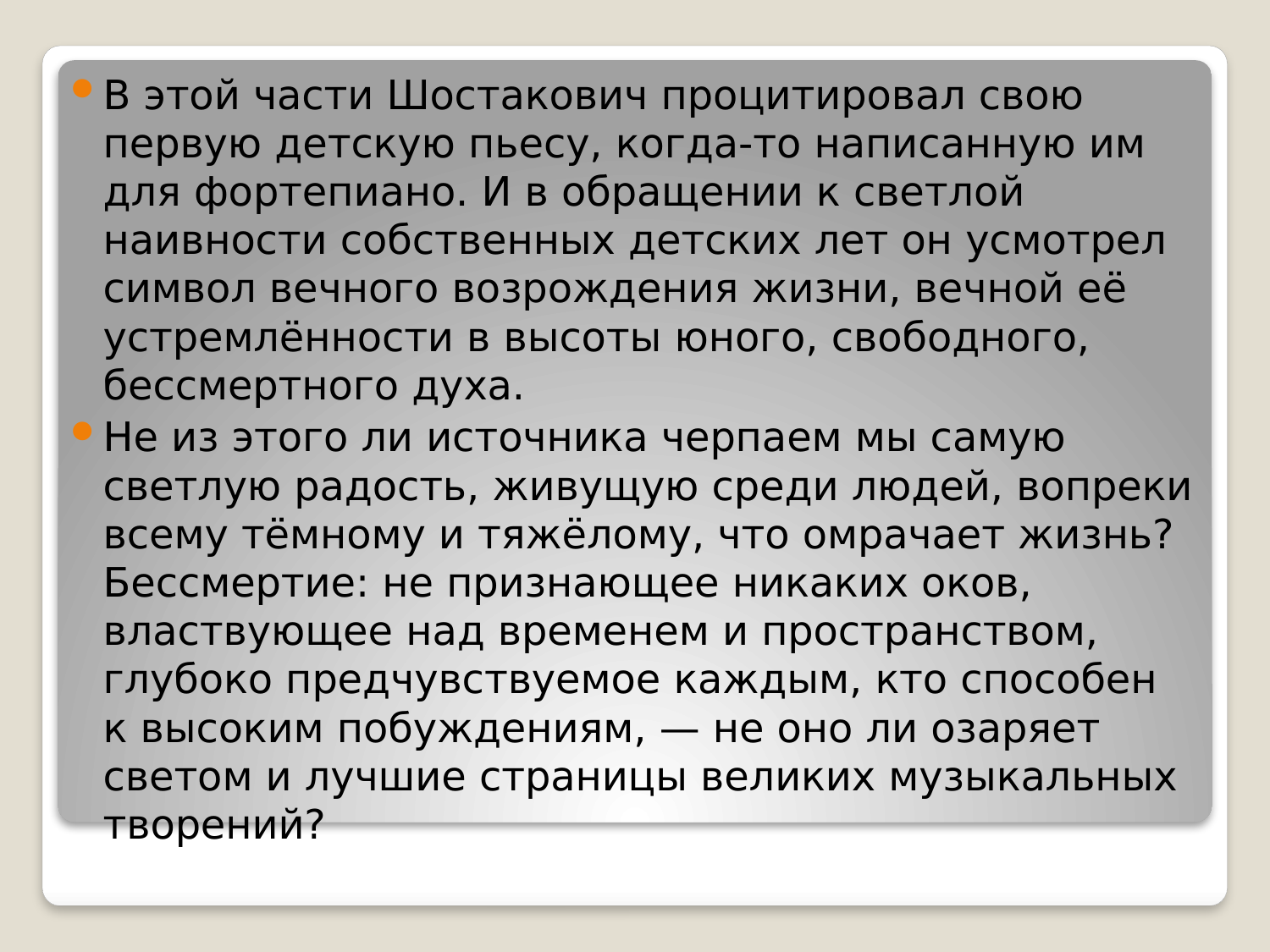

В этой части Шостакович процитировал свою первую детскую пьесу, когда-то написанную им для фортепиано. И в обращении к светлой наивности собственных детских лет он усмотрел символ вечного возрождения жизни, вечной её устремлённости в высоты юного, свободного, бессмертного духа.
Не из этого ли источника черпаем мы самую светлую радость, живущую среди людей, вопреки всему тёмному и тяжёлому, что омрачает жизнь? Бессмертие: не признающее никаких оков, властвующее над временем и пространством, глубоко предчувствуемое каждым, кто способен к высоким побуждениям, — не оно ли озаряет светом и лучшие страницы великих музыкальных творений?